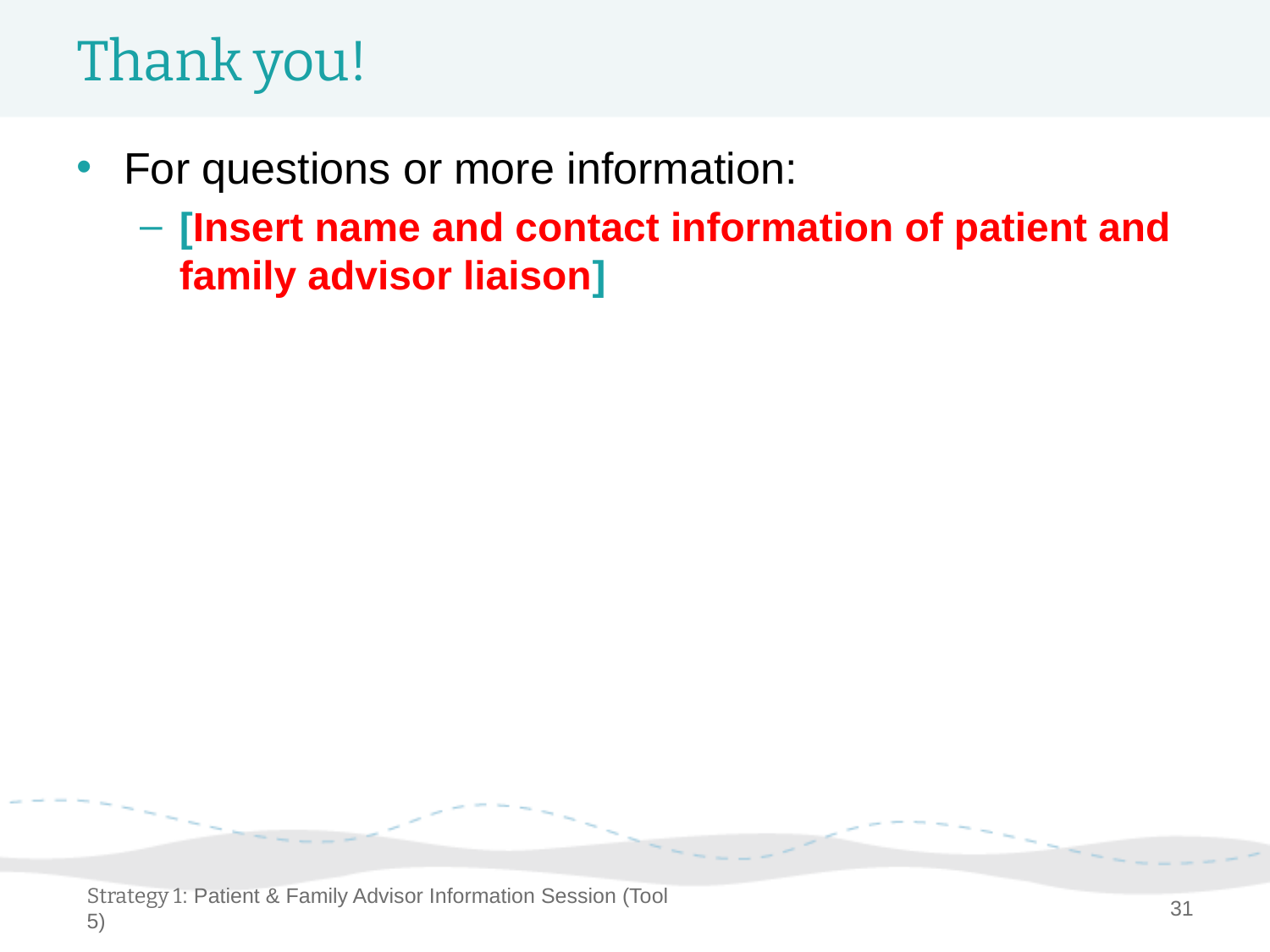

# Thank you!
For questions or more information:
[Insert name and contact information of patient and family advisor liaison]
Strategy 1: Patient & Family Advisor Information Session (Tool 5)
31